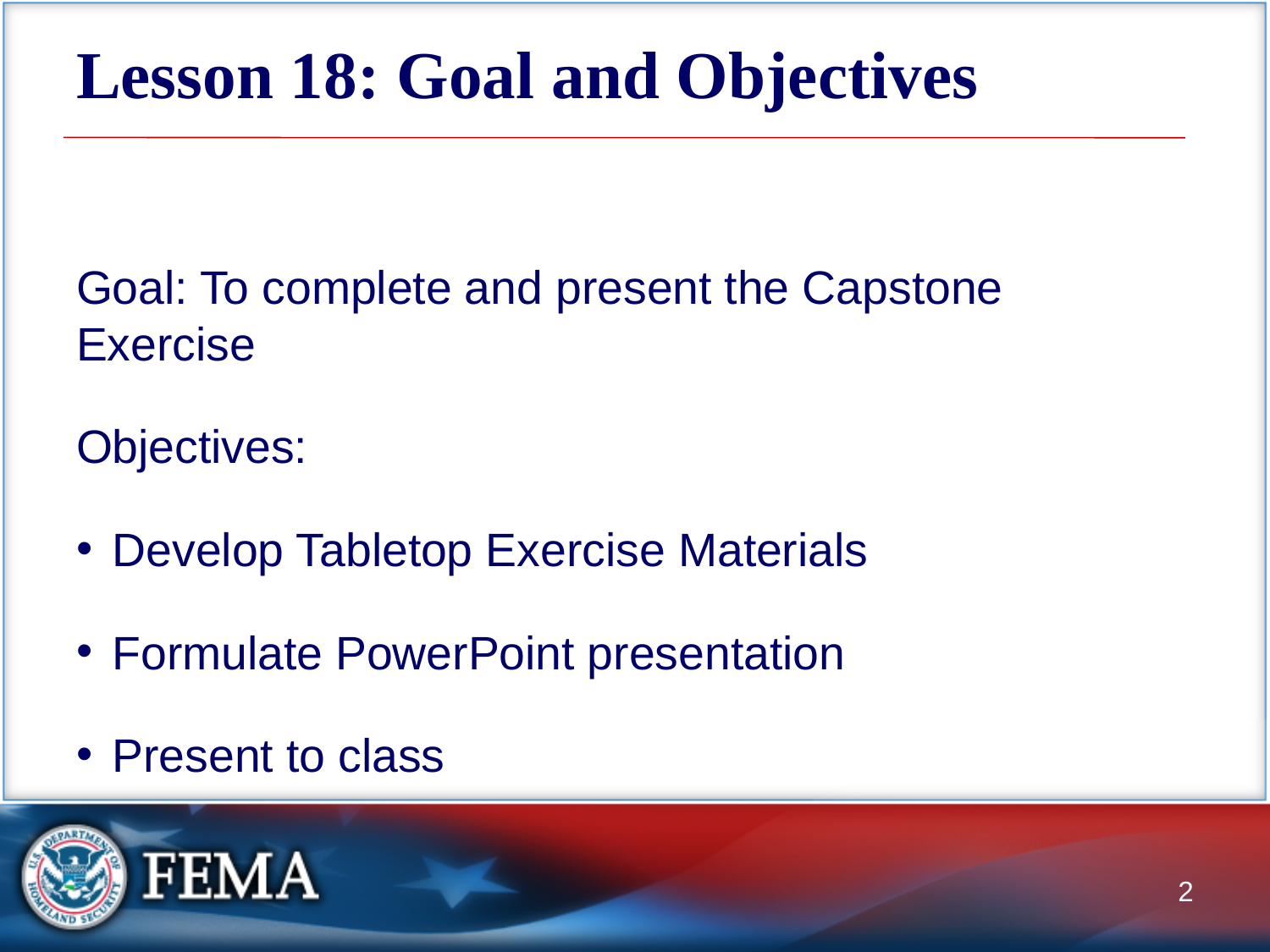

# Lesson 18: Goal and Objectives

Goal: To complete and present the Capstone Exercise
Objectives:
Develop Tabletop Exercise Materials
Formulate PowerPoint presentation
Present to class
2